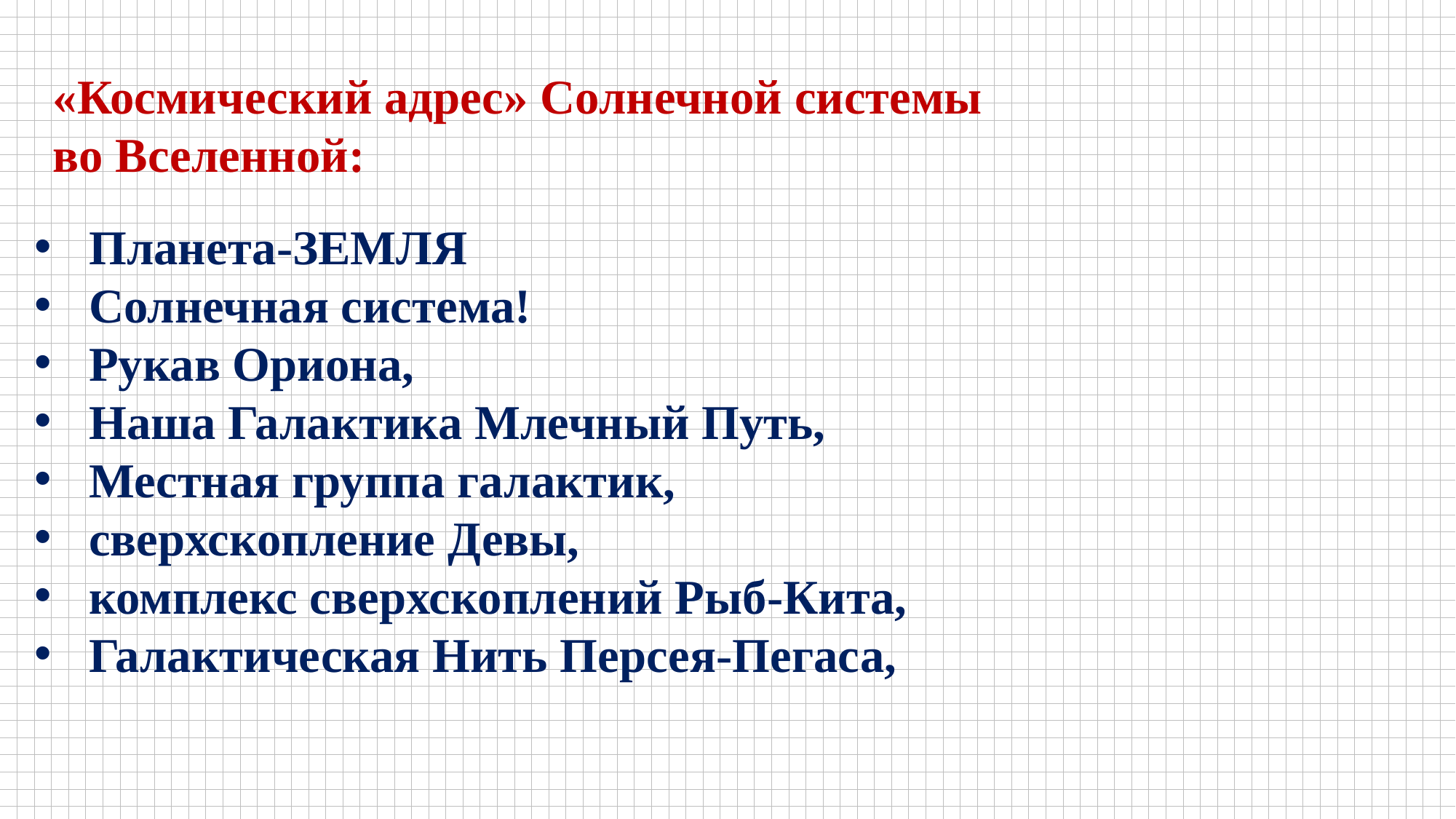

«Космический адрес» Солнечной системы
во Вселенной:
Планета-ЗЕМЛЯ
Солнечная система!
Рукав Ориона,
Наша Галактика Млечный Путь,
Местная группа галактик,
сверхскопление Девы,
комплекс сверхскоплений Рыб-Кита,
Галактическая Нить Персея-Пегаса,